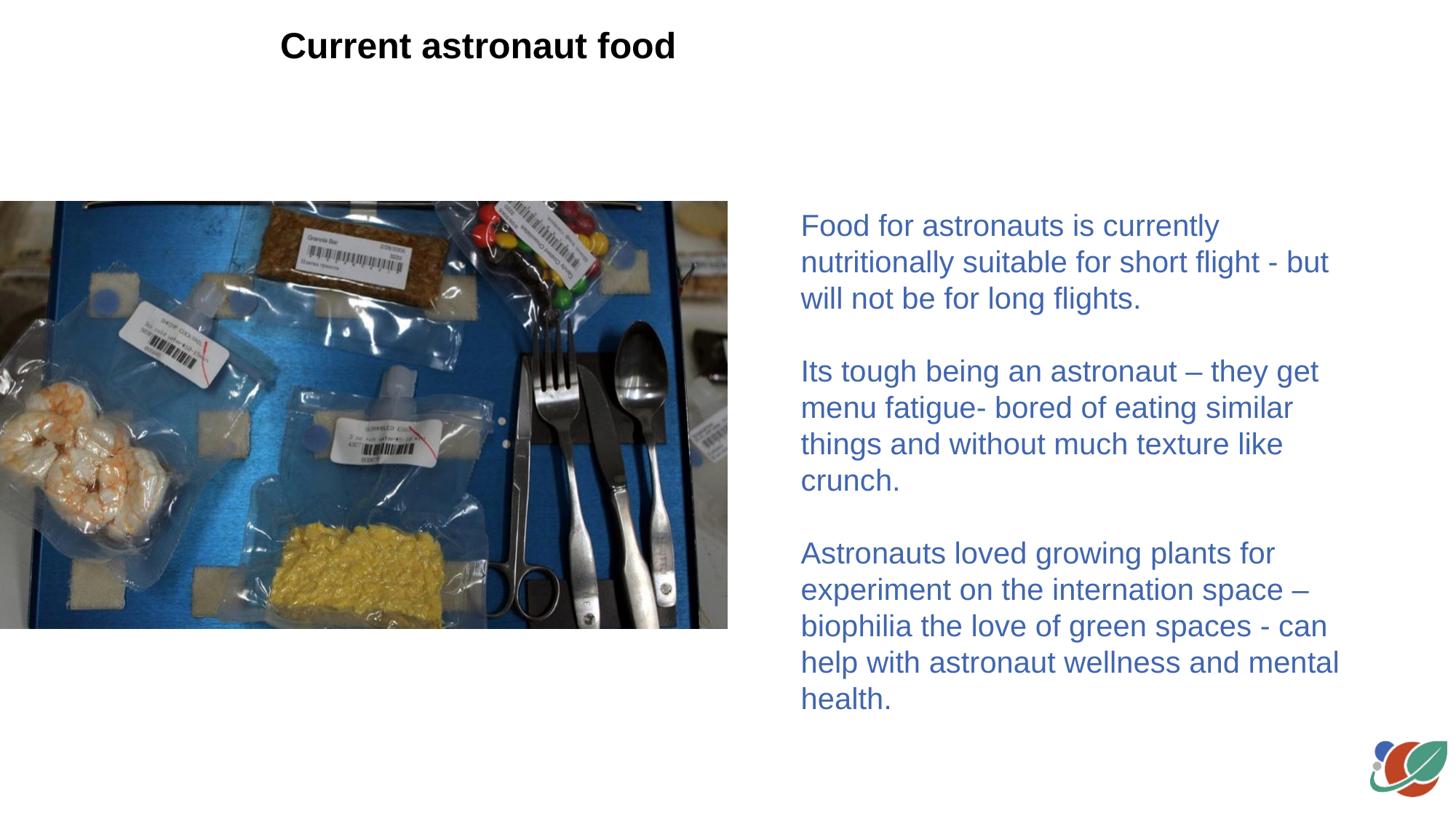

Current astronaut food
Food for astronauts is currently nutritionally suitable for short flight - but will not be for long flights.

Its tough being an astronaut – they get menu fatigue- bored of eating similar things and without much texture like crunch.

Astronauts loved growing plants for experiment on the internation space – biophilia the love of green spaces - can help with astronaut wellness and mental health.